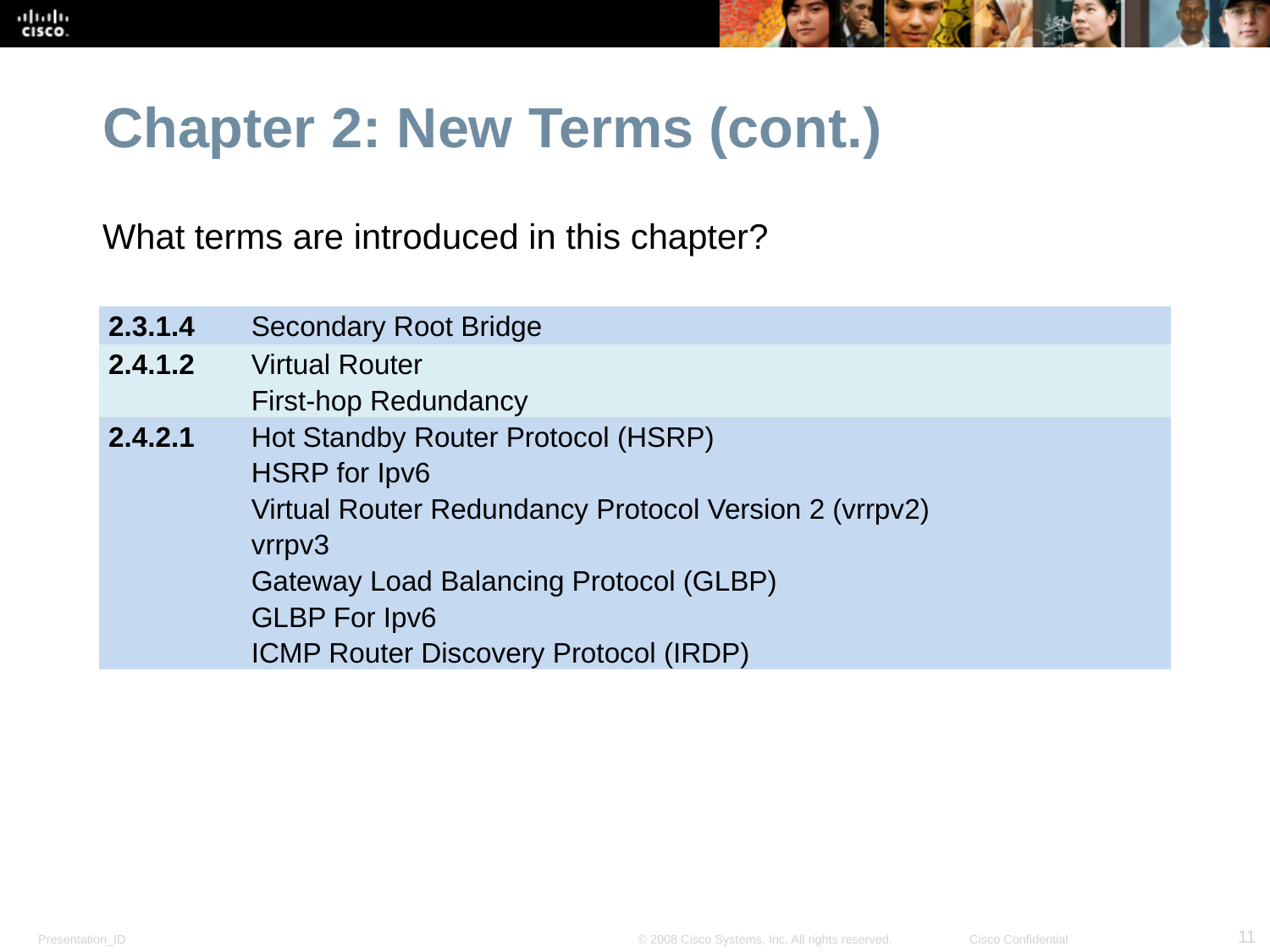

Chapter 2: New Terms (cont.)
What terms are introduced in this chapter?
| 2.3.1.4 | Secondary Root Bridge |
| --- | --- |
| 2.4.1.2 | Virtual Router First-hop Redundancy |
| 2.4.2.1 | Hot Standby Router Protocol (HSRP) HSRP for Ipv6 Virtual Router Redundancy Protocol Version 2 (vrrpv2) vrrpv3 Gateway Load Balancing Protocol (GLBP) GLBP For Ipv6 ICMP Router Discovery Protocol (IRDP) |